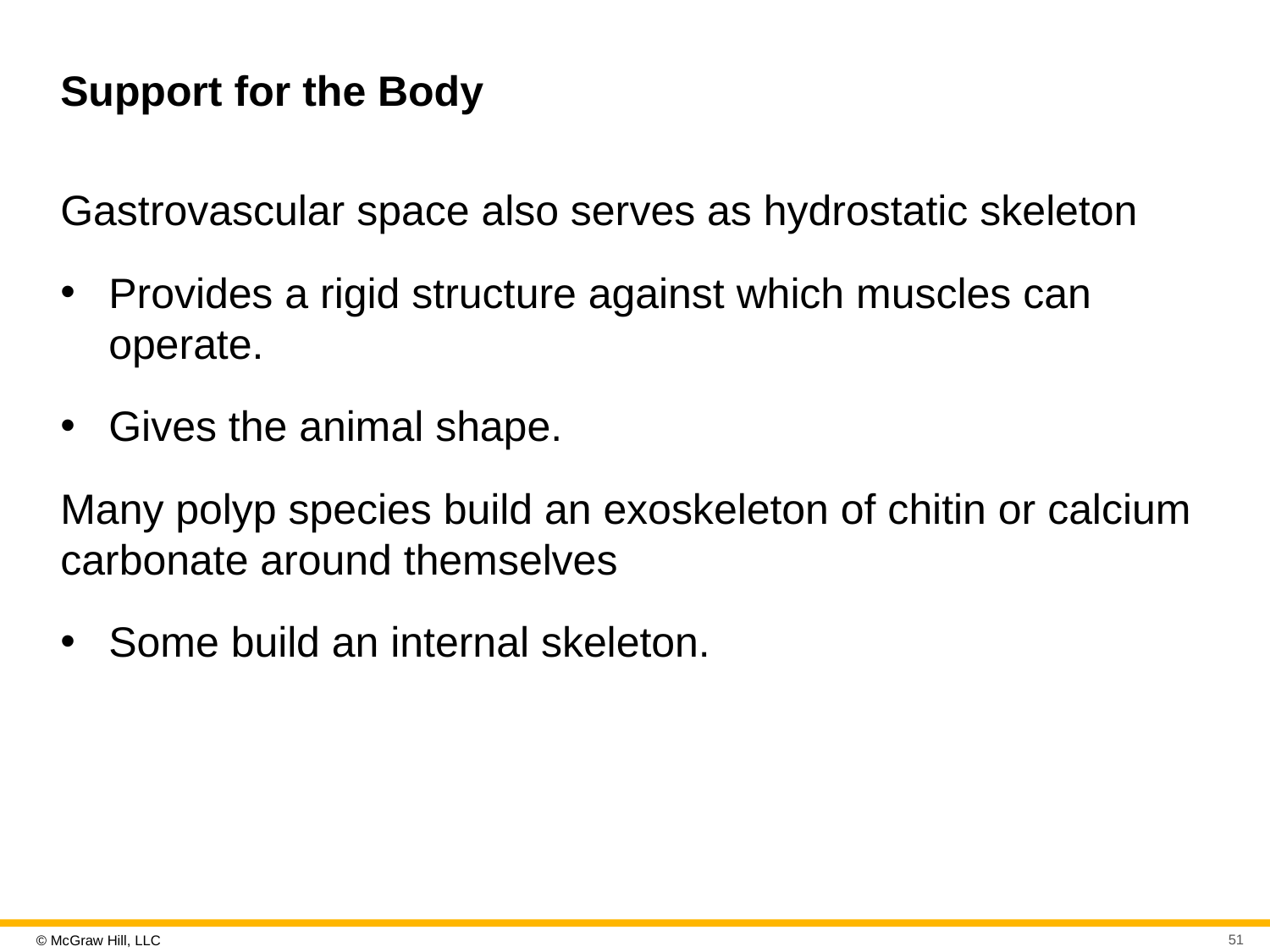

# Support for the Body
Gastrovascular space also serves as hydrostatic skeleton
Provides a rigid structure against which muscles can operate.
Gives the animal shape.
Many polyp species build an exoskeleton of chitin or calcium carbonate around themselves
Some build an internal skeleton.
51